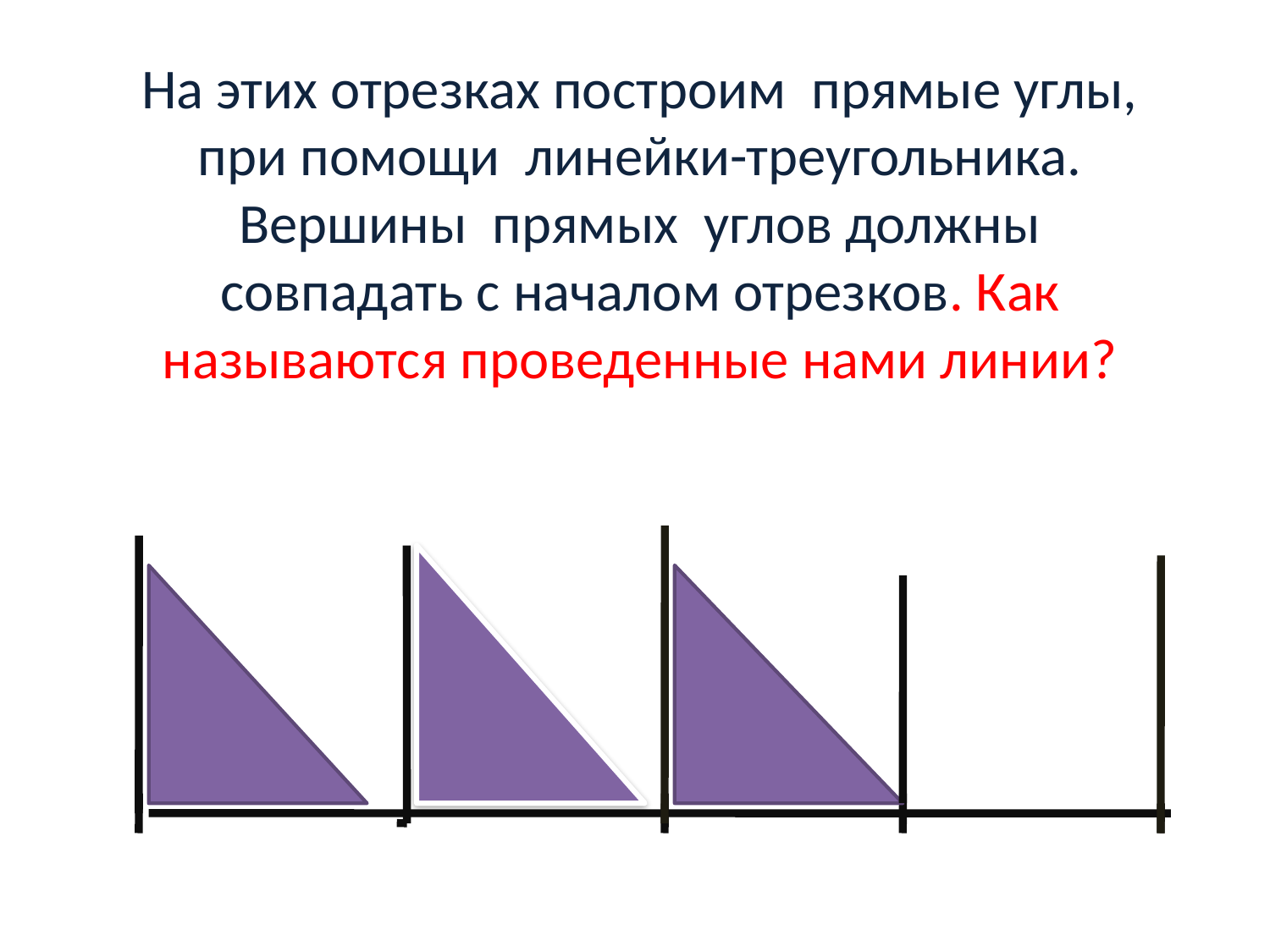

На этих отрезках построим  прямые углы, при помощи  линейки-треугольника. Вершины  прямых  углов должны совпадать с началом отрезков. Как называются проведенные нами линии?
#